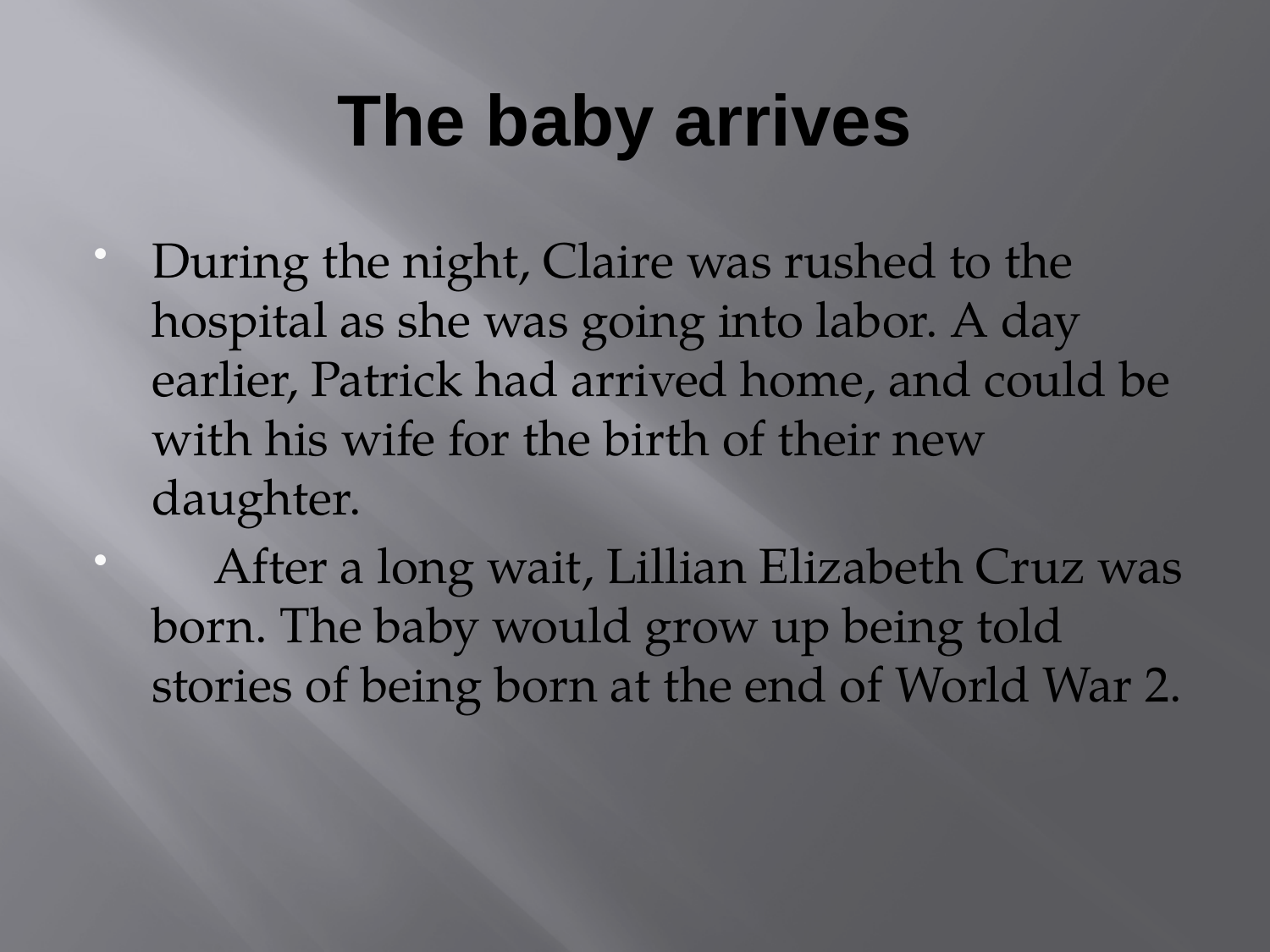

# The baby arrives
During the night, Claire was rushed to the hospital as she was going into labor. A day earlier, Patrick had arrived home, and could be with his wife for the birth of their new daughter.
     After a long wait, Lillian Elizabeth Cruz was born. The baby would grow up being told stories of being born at the end of World War 2.